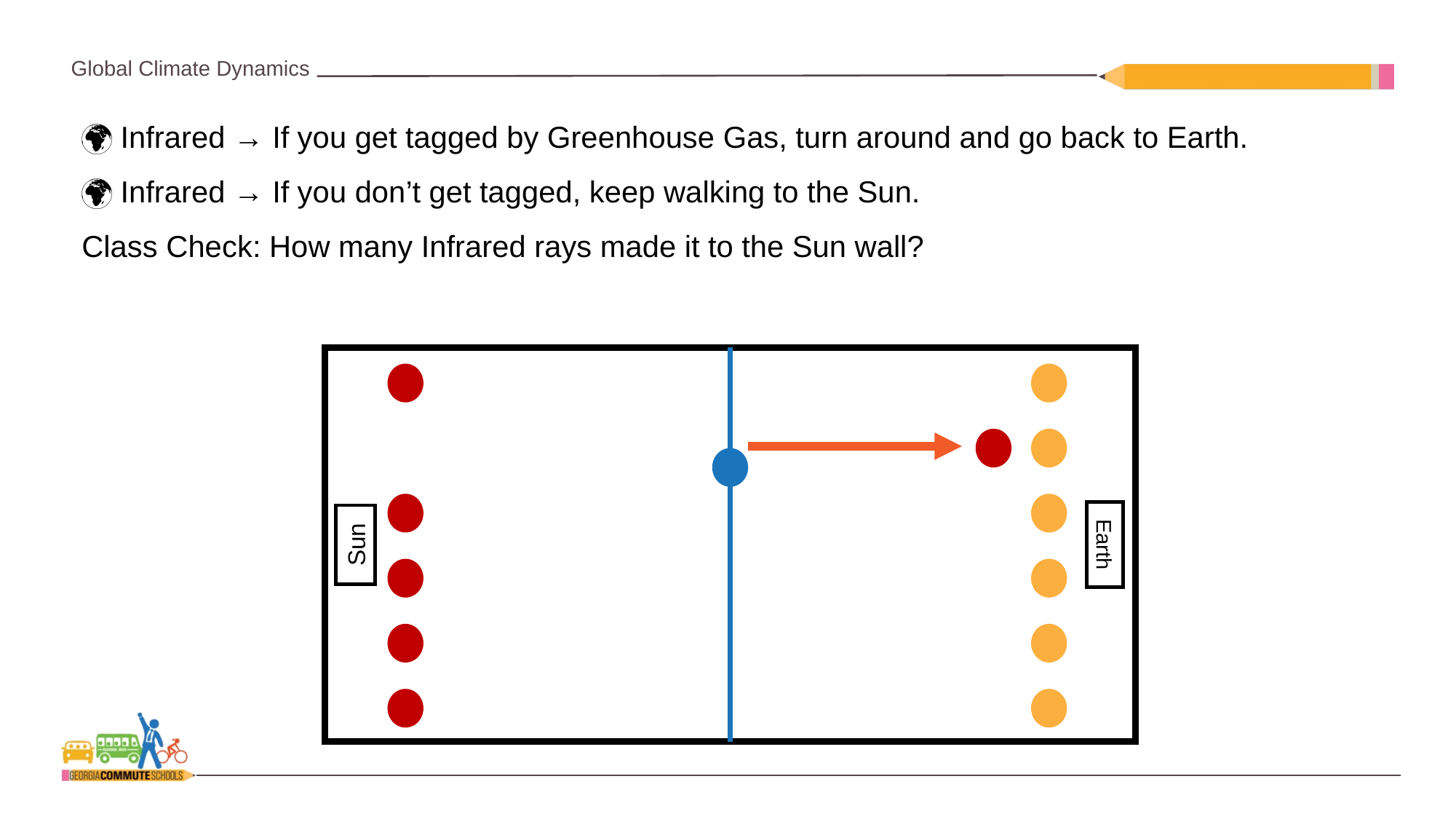

🌍 Infrared → If you get tagged by Greenhouse Gas, turn around and go back to Earth.
🌍 Infrared → If you don’t get tagged, keep walking to the Sun.
Class Check: How many Infrared rays made it to the Sun wall?

Sun
Earth